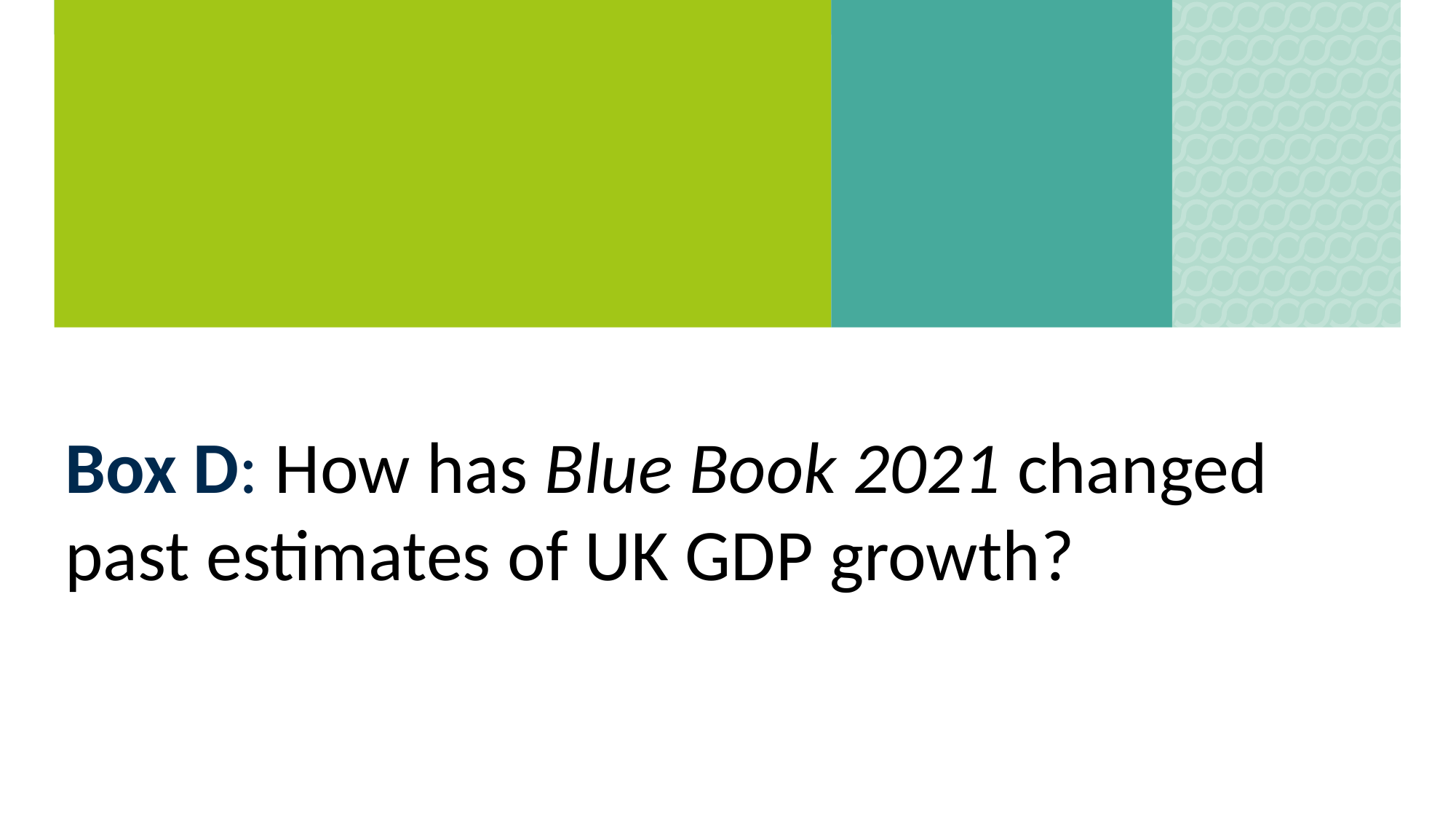

# Box D: How has Blue Book 2021 changed past estimates of UK GDP growth?